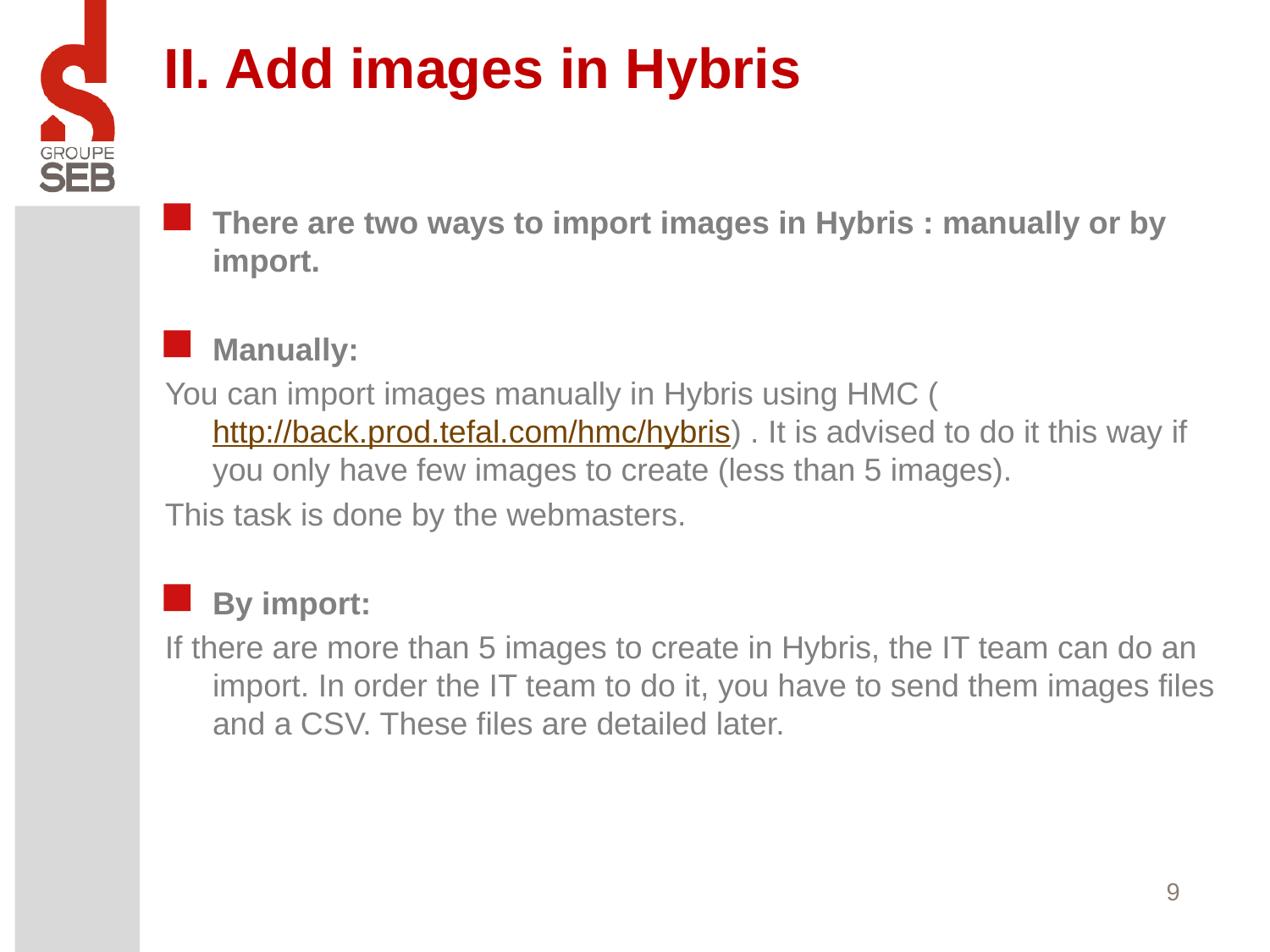

# II. Add images in Hybris
There are two ways to import images in Hybris : manually or by import.

Manually:
You can import images manually in Hybris using HMC (http://back.prod.tefal.com/hmc/hybris) . It is advised to do it this way if you only have few images to create (less than 5 images).
This task is done by the webmasters.

By import:
If there are more than 5 images to create in Hybris, the IT team can do an import. In order the IT team to do it, you have to send them images files and a CSV. These files are detailed later.